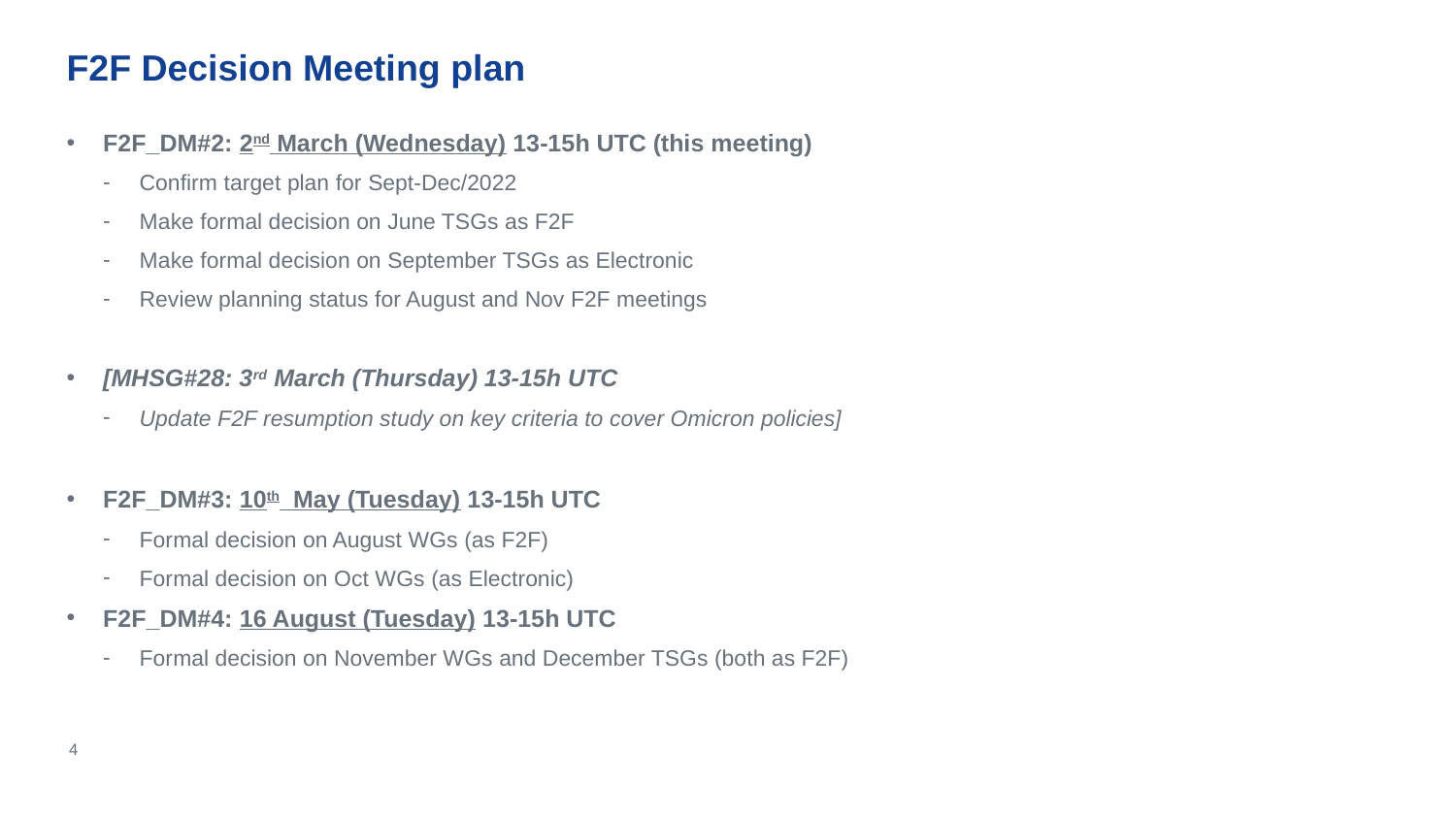

# F2F Decision Meeting plan
F2F_DM#2: 2nd March (Wednesday) 13-15h UTC (this meeting)
Confirm target plan for Sept-Dec/2022
Make formal decision on June TSGs as F2F
Make formal decision on September TSGs as Electronic
Review planning status for August and Nov F2F meetings

[MHSG#28: 3rd March (Thursday) 13-15h UTC
Update F2F resumption study on key criteria to cover Omicron policies]

F2F_DM#3: 10th  May (Tuesday) 13-15h UTC
Formal decision on August WGs (as F2F)
Formal decision on Oct WGs (as Electronic)
F2F_DM#4: 16 August (Tuesday) 13-15h UTC
Formal decision on November WGs and December TSGs (both as F2F)